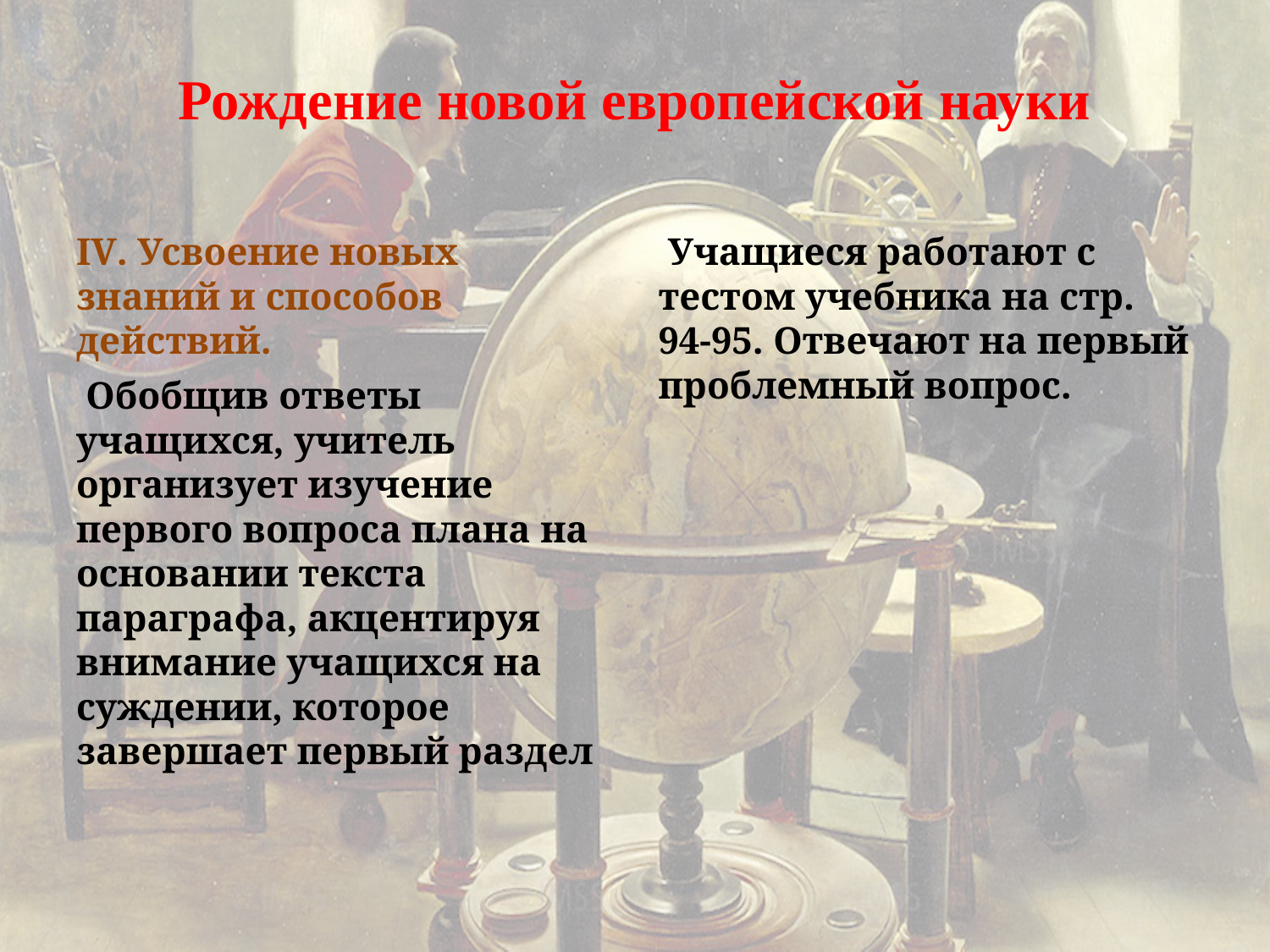

# Рождение новой европейской науки
IV. Усвоение новых знаний и способов действий.
 Обобщив ответы учащихся, учитель организует изучение первого вопроса плана на основании текста параграфа, акцентируя внимание учащихся на суждении, которое завершает первый раздел

 Учащиеся работают с тестом учебника на стр. 94-95. Отвечают на первый проблемный вопрос.